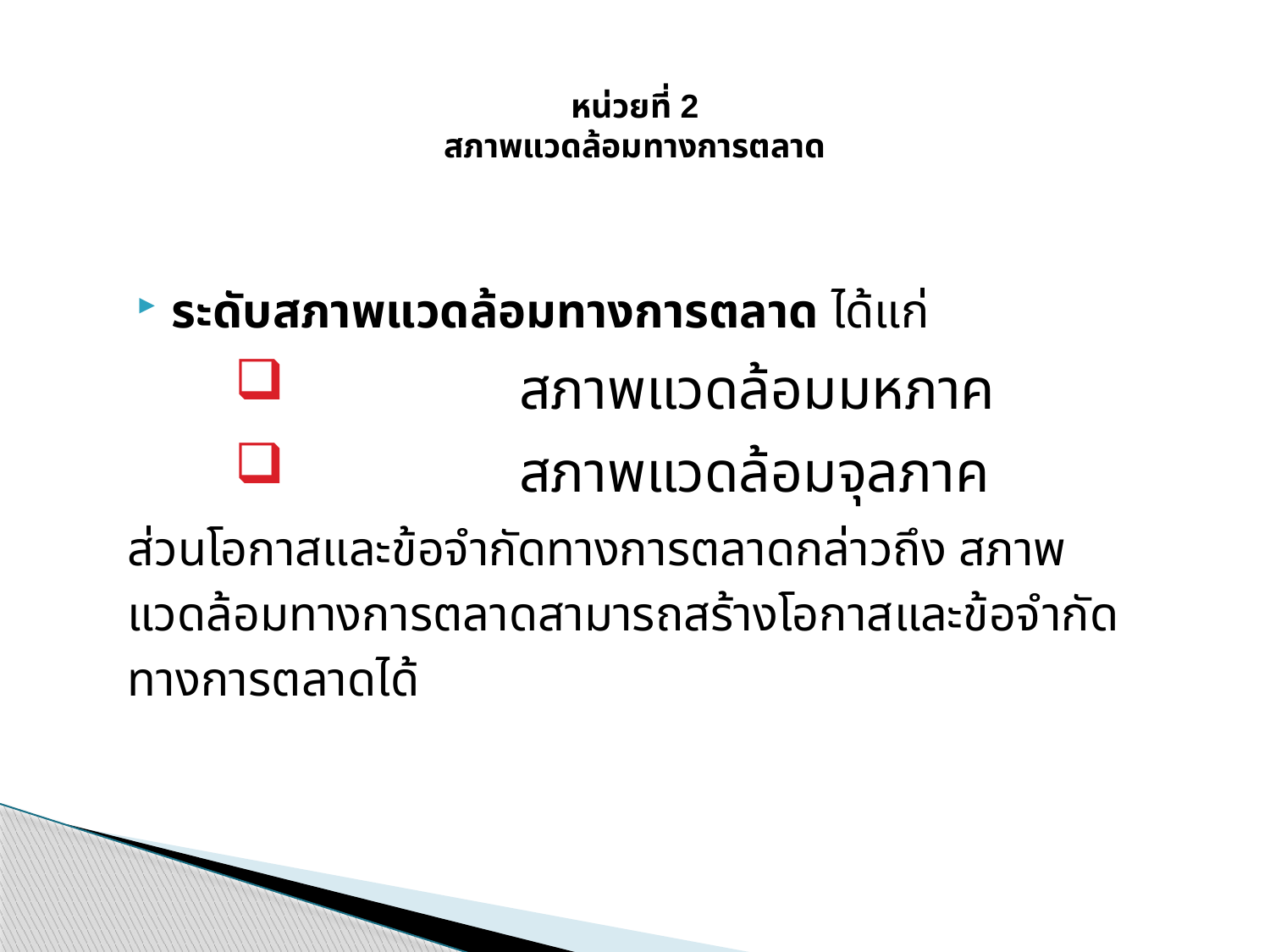

# หน่วยที่ 2 สภาพแวดล้อมทางการตลาด
ระดับสภาพแวดล้อมทางการตลาด ได้แก่
	สภาพแวดล้อมมหภาค
	สภาพแวดล้อมจุลภาค
	ส่วนโอกาสและข้อจำกัดทางการตลาดกล่าวถึง สภาพแวดล้อมทางการตลาดสามารถสร้างโอกาสและข้อจำกัดทางการตลาดได้